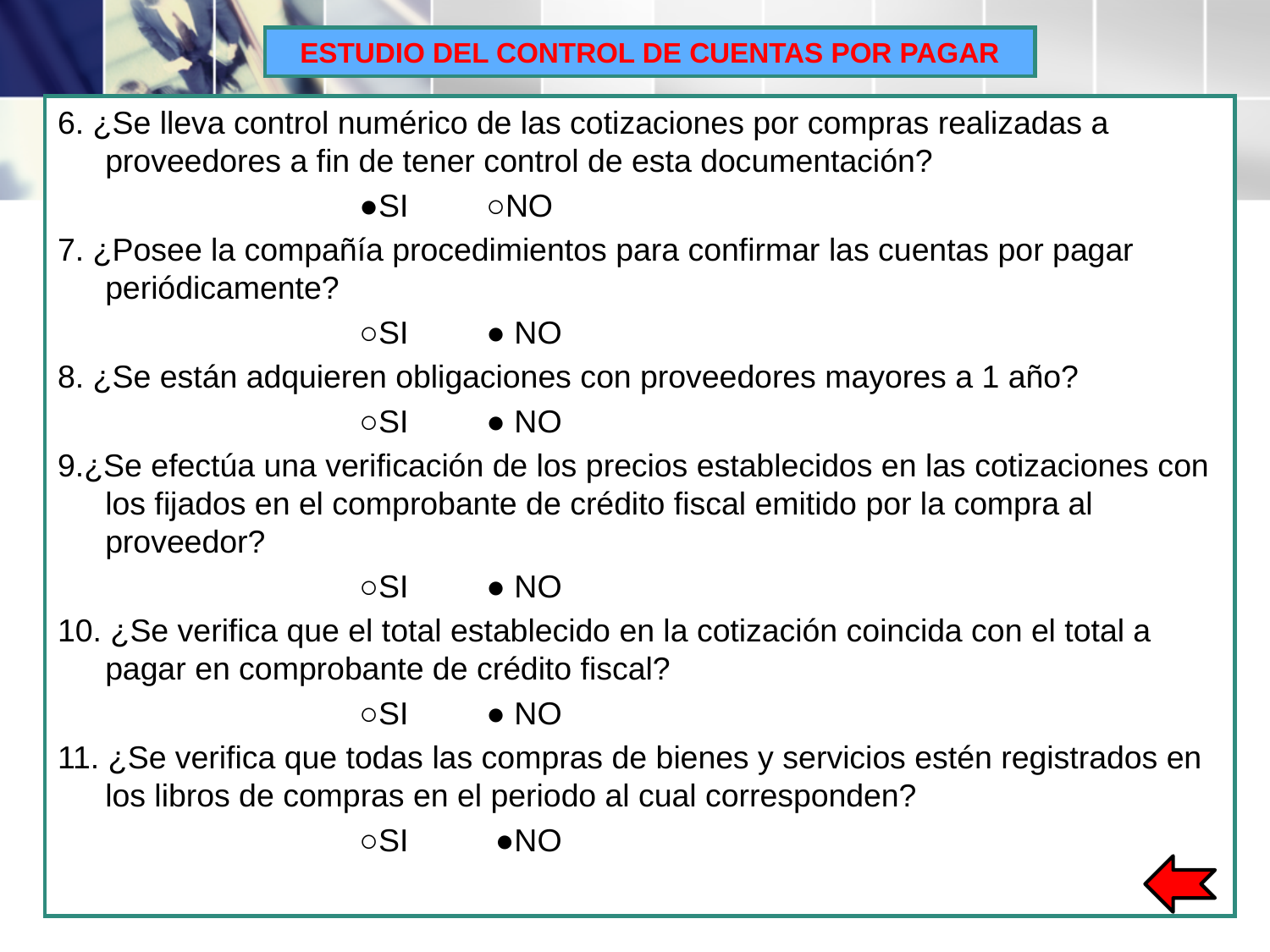

# ESTUDIO DEL CONTROL DE CUENTAS POR PAGAR
6. ¿Se lleva control numérico de las cotizaciones por compras realizadas a proveedores a fin de tener control de esta documentación?
			●SI	○NO
7. ¿Posee la compañía procedimientos para confirmar las cuentas por pagar periódicamente?
			○SI	● NO
8. ¿Se están adquieren obligaciones con proveedores mayores a 1 año?
			○SI	● NO
9.¿Se efectúa una verificación de los precios establecidos en las cotizaciones con los fijados en el comprobante de crédito fiscal emitido por la compra al proveedor?
			○SI	● NO
10. ¿Se verifica que el total establecido en la cotización coincida con el total a pagar en comprobante de crédito fiscal?
			○SI	● NO
11. ¿Se verifica que todas las compras de bienes y servicios estén registrados en los libros de compras en el periodo al cual corresponden?
			○SI	 ●NO